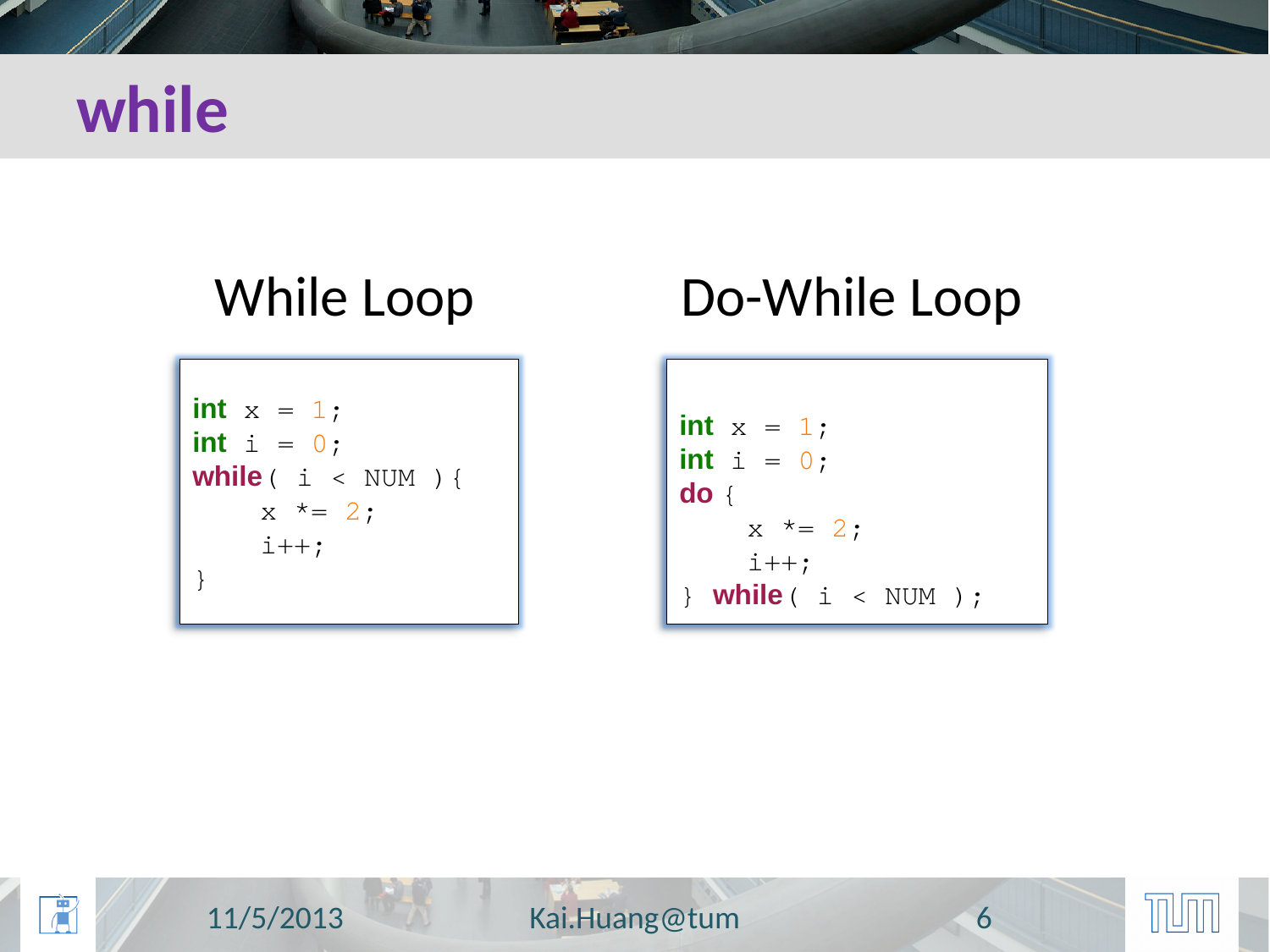

# while
While Loop
Do-While Loop
int x = 1;
int i = 0;
while( i < NUM ){
    x *= 2;
    i++;
}

int x = 1;
int i = 0;
do {
    x *= 2;
    i++;
} while( i < NUM );
11/5/2013
Kai.Huang@tum
6